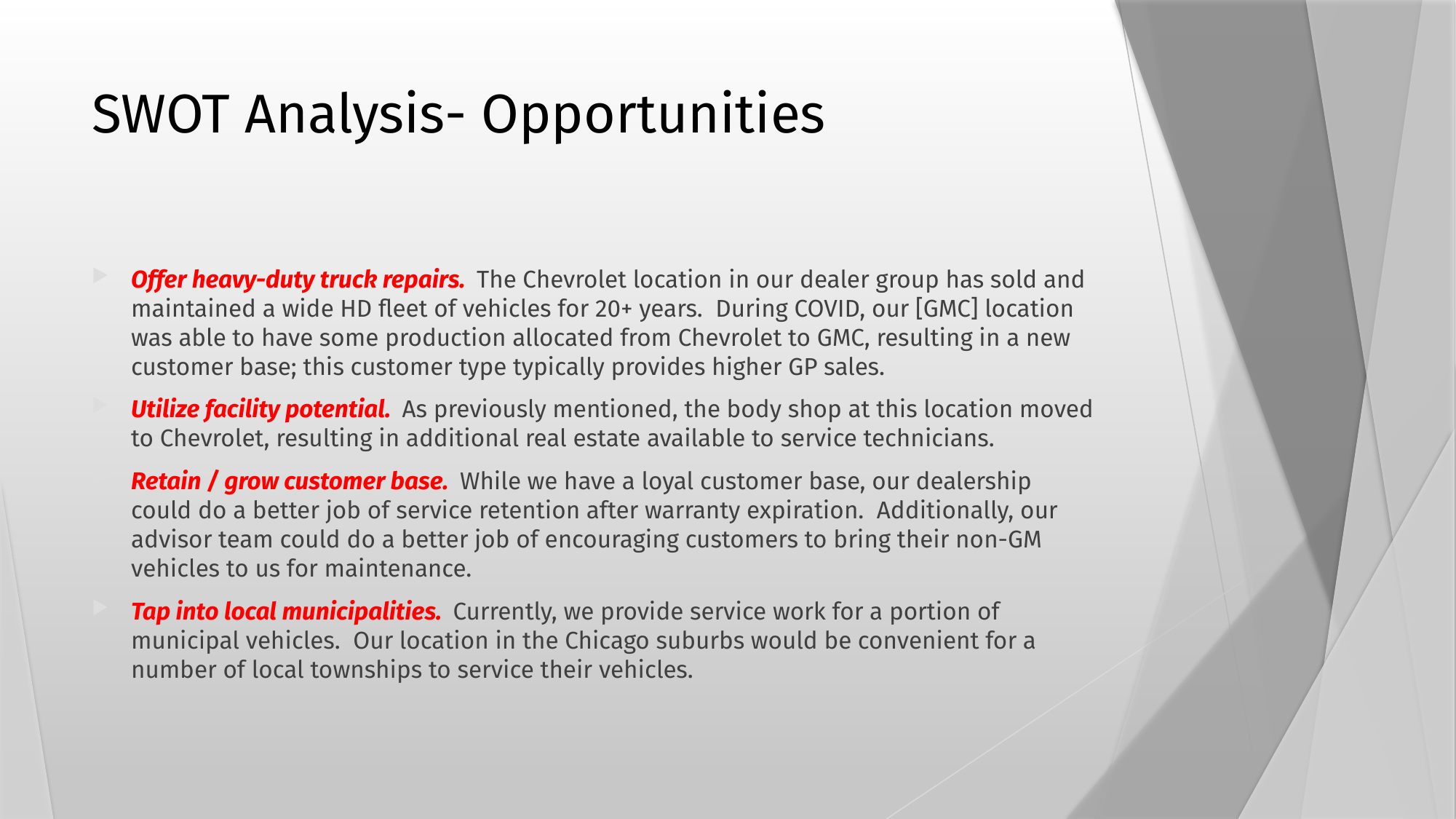

# SWOT Analysis- Opportunities
Offer heavy-duty truck repairs.  The Chevrolet location in our dealer group has sold and maintained a wide HD fleet of vehicles for 20+ years.  During COVID, our [GMC] location was able to have some production allocated from Chevrolet to GMC, resulting in a new customer base; this customer type typically provides higher GP sales.
Utilize facility potential.  As previously mentioned, the body shop at this location moved to Chevrolet, resulting in additional real estate available to service technicians.
Retain / grow customer base.  While we have a loyal customer base, our dealership could do a better job of service retention after warranty expiration.  Additionally, our advisor team could do a better job of encouraging customers to bring their non-GM vehicles to us for maintenance.
Tap into local municipalities.  Currently, we provide service work for a portion of municipal vehicles.  Our location in the Chicago suburbs would be convenient for a number of local townships to service their vehicles.